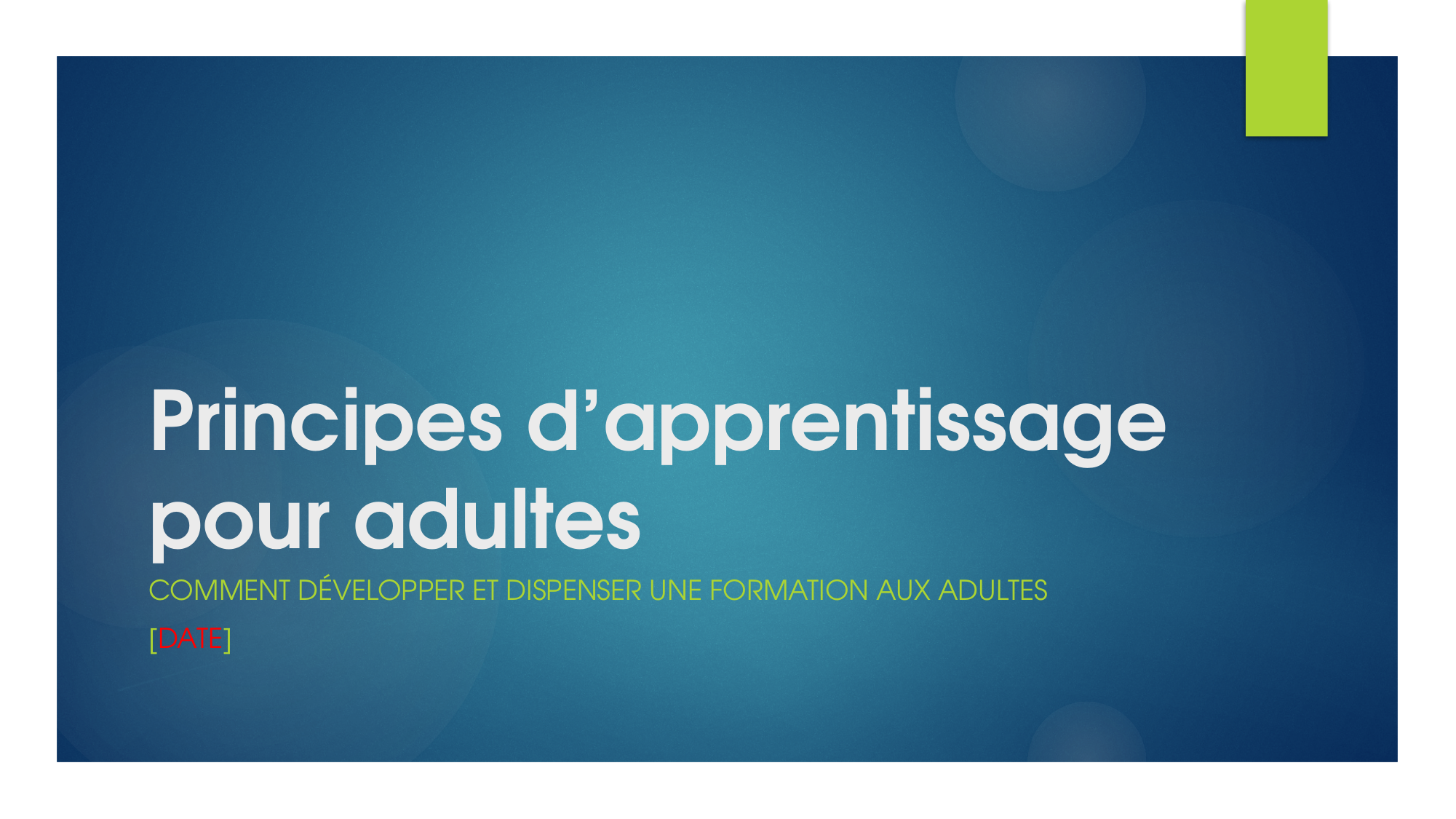

# Principes d’apprentissage pour adultes
Comment développer et dispenser une formation aux adultes
[date]